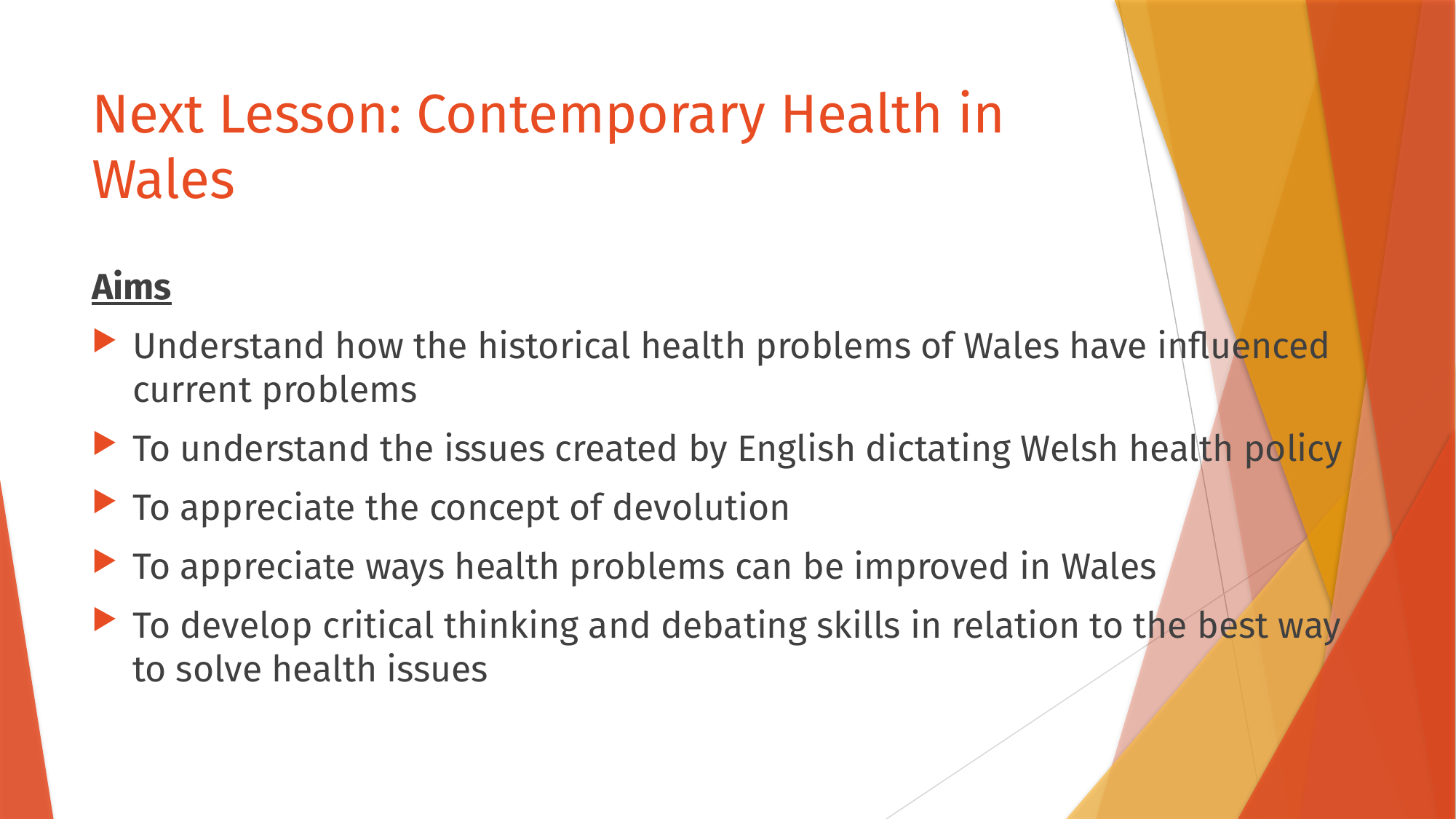

# Next Lesson: Contemporary Health in Wales
Aims
Understand how the historical health problems of Wales have influenced current problems
To understand the issues created by English dictating Welsh health policy
To appreciate the concept of devolution
To appreciate ways health problems can be improved in Wales
To develop critical thinking and debating skills in relation to the best way to solve health issues